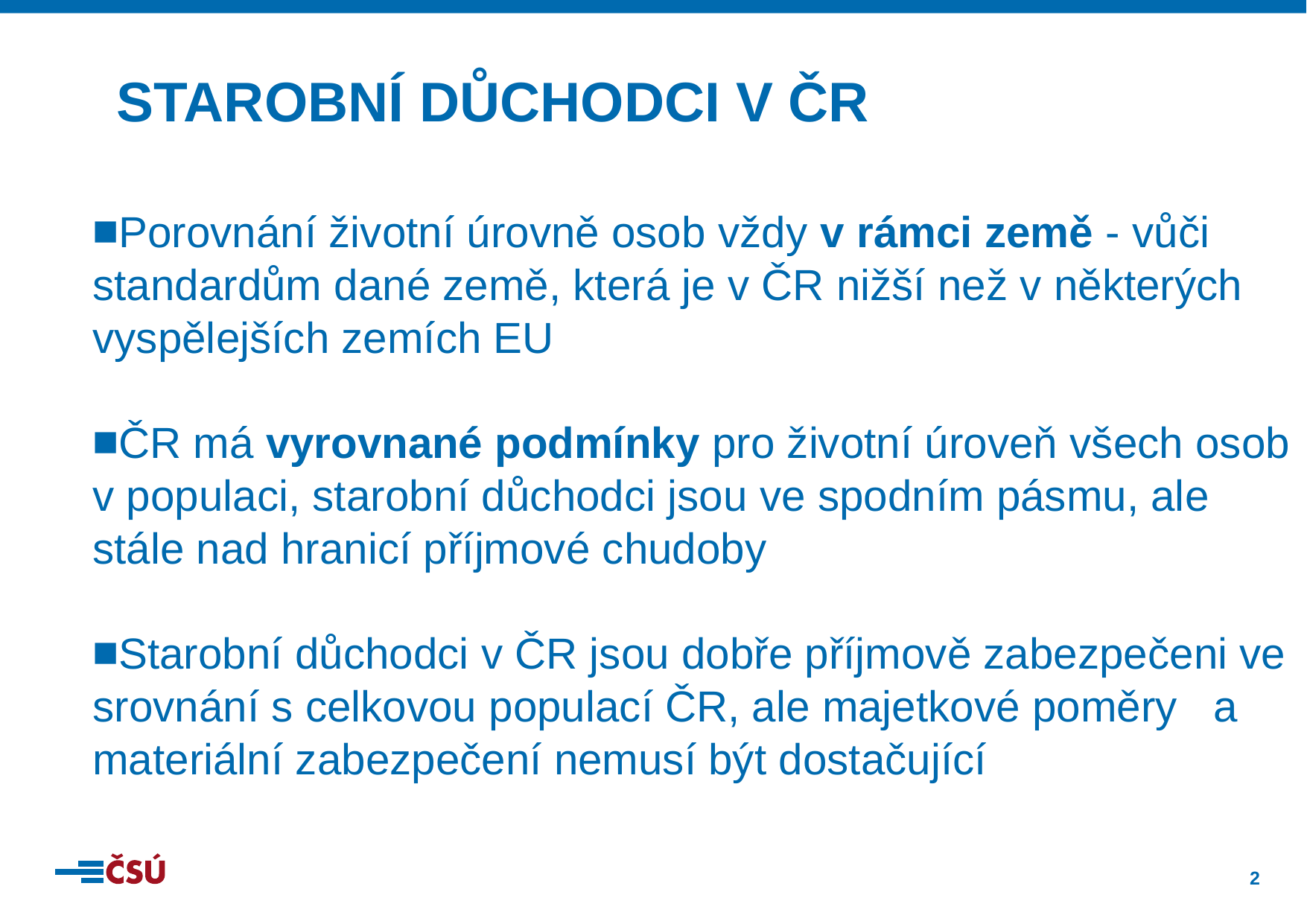

starobní důchodci v ČR
Porovnání životní úrovně osob vždy v rámci země - vůči standardům dané země, která je v ČR nižší než v některých vyspělejších zemích EU

ČR má vyrovnané podmínky pro životní úroveň všech osob v populaci, starobní důchodci jsou ve spodním pásmu, ale stále nad hranicí příjmové chudoby

Starobní důchodci v ČR jsou dobře příjmově zabezpečeni ve srovnání s celkovou populací ČR, ale majetkové poměry   a materiální zabezpečení nemusí být dostačující